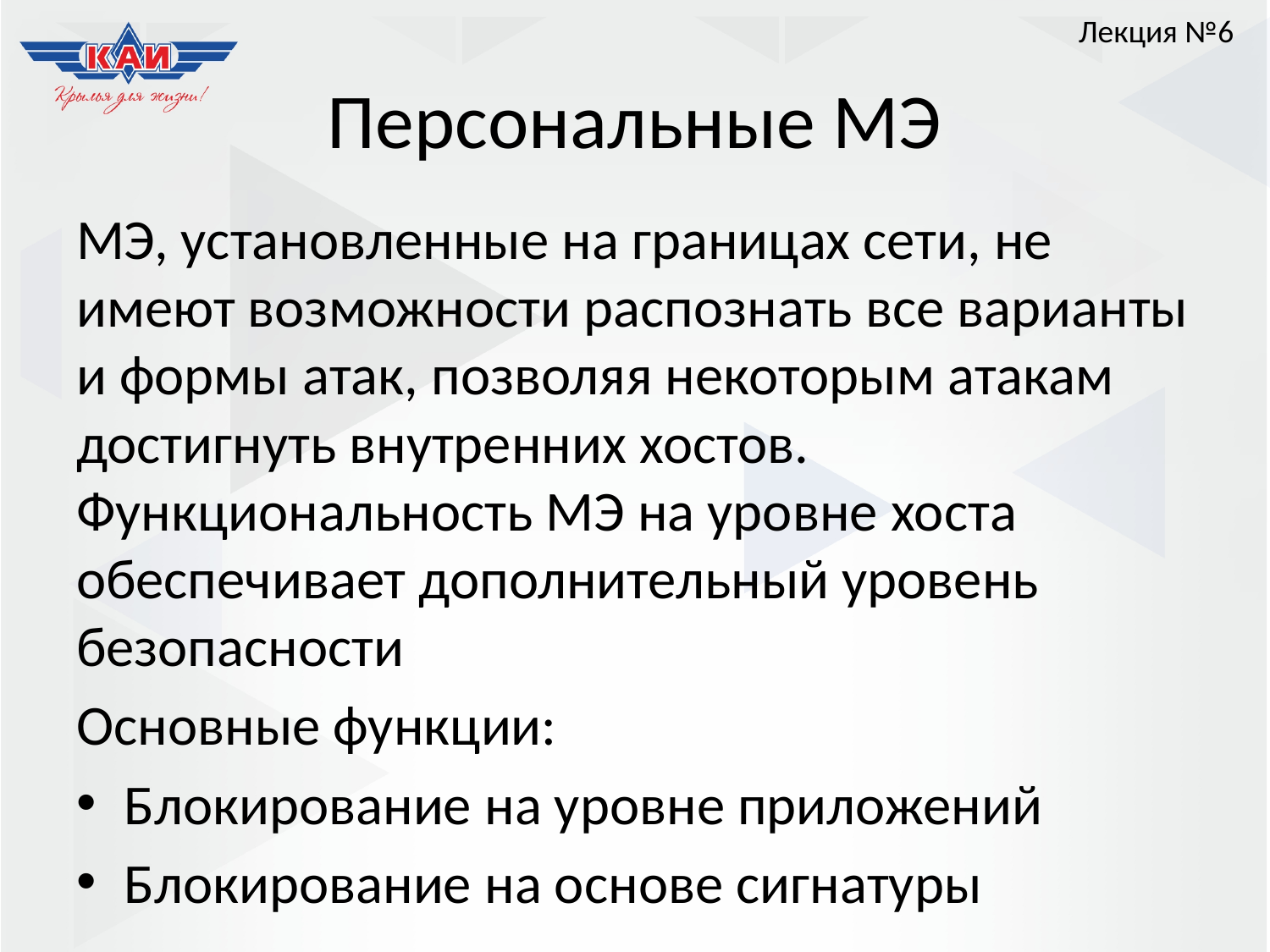

Лекция №6
# Персональные МЭ
МЭ, установленные на границах сети, не имеют возможности распознать все варианты и формы атак, позволяя некоторым атакам достигнуть внутренних хостов. Функциональность МЭ на уровне хоста обеспечивает дополнительный уровень безопасности
Основные функции:
Блокирование на уровне приложений
Блокирование на основе сигнатуры